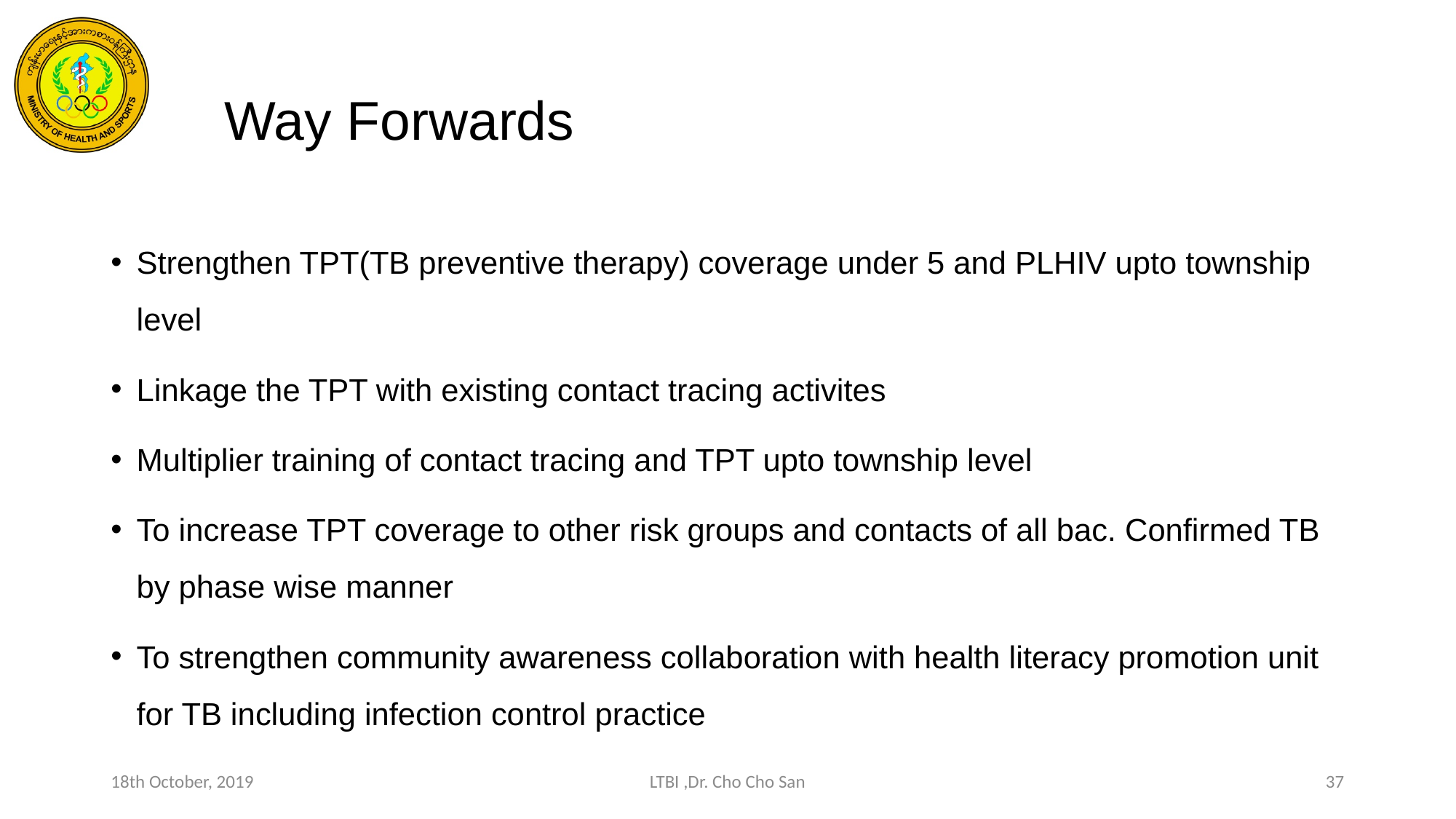

# Way Forwards
Strengthen TPT(TB preventive therapy) coverage under 5 and PLHIV upto township level
Linkage the TPT with existing contact tracing activites
Multiplier training of contact tracing and TPT upto township level
To increase TPT coverage to other risk groups and contacts of all bac. Confirmed TB by phase wise manner
To strengthen community awareness collaboration with health literacy promotion unit for TB including infection control practice

18th October, 2019
LTBI ,Dr. Cho Cho San
37